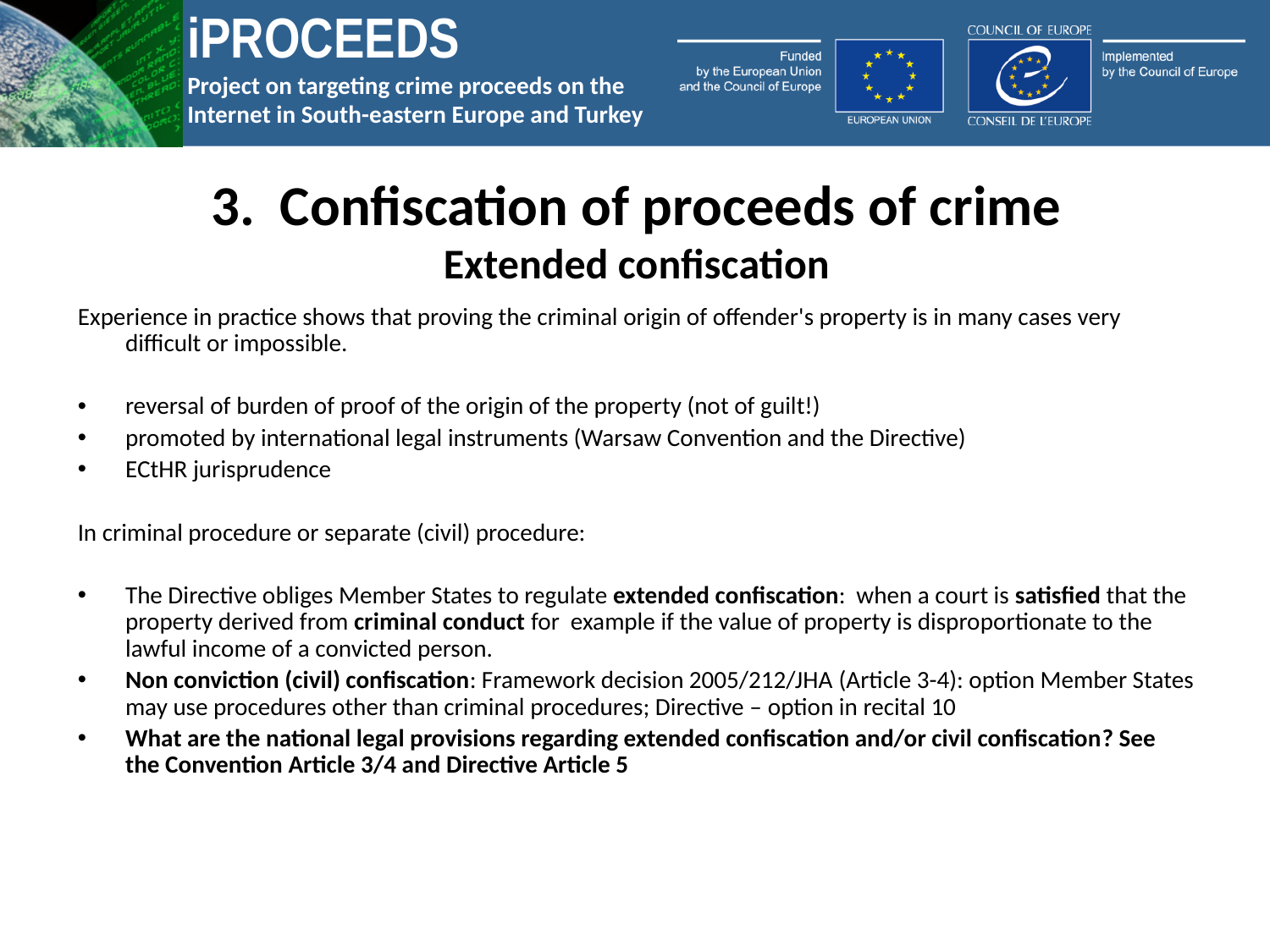

# 3.  Confiscation of proceeds of crime Extended confiscation
Experience in practice shows that proving the criminal origin of offender's property is in many cases very difficult or impossible.

reversal of burden of proof of the origin of the property (not of guilt!)
promoted by international legal instruments (Warsaw Convention and the Directive)
ECtHR jurisprudence

In criminal procedure or separate (civil) procedure:

The Directive obliges Member States to regulate extended confiscation:  when a court is satisfied that the property derived from criminal conduct for  example if the value of property is disproportionate to the lawful income of a convicted person.
Non conviction (civil) confiscation: Framework decision 2005/212/JHA (Article 3-4): option Member States may use procedures other than criminal procedures; Directive – option in recital 10
What are the national legal provisions regarding extended confiscation and/or civil confiscation? See the Convention Article 3/4 and Directive Article 5